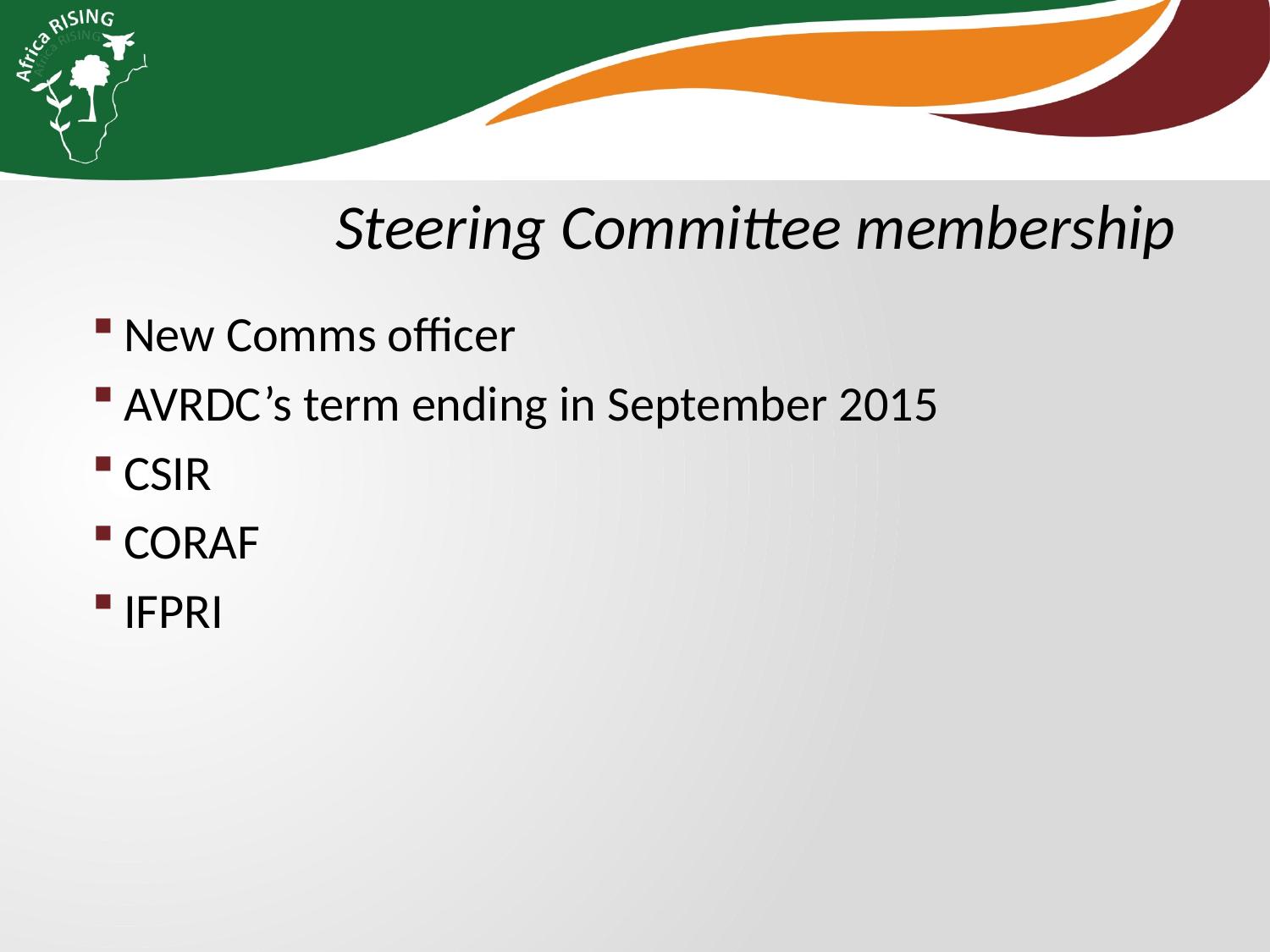

Steering Committee membership
New Comms officer
AVRDC’s term ending in September 2015
CSIR
CORAF
IFPRI